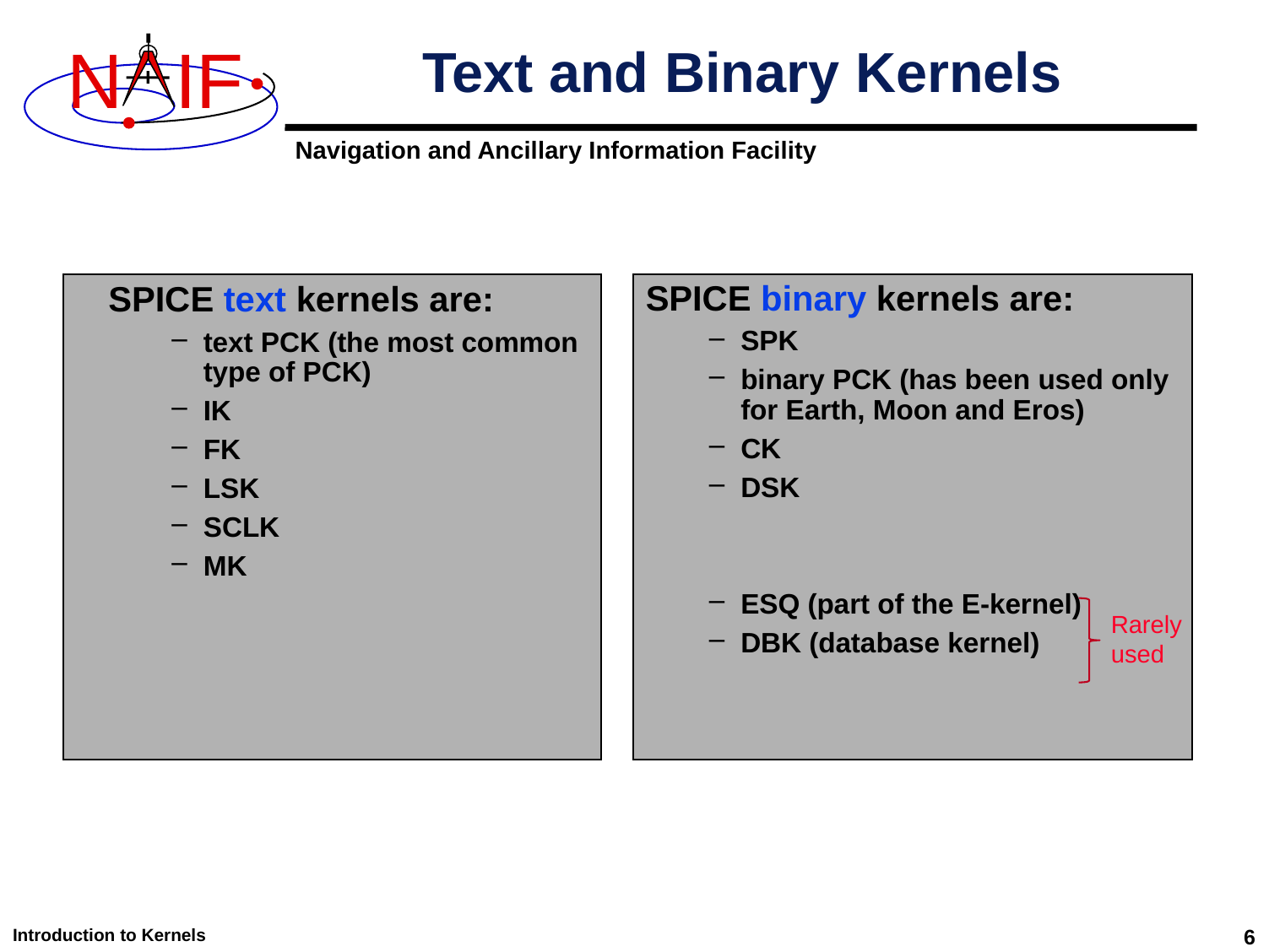

Text and Binary Kernels

SPICE binary kernels are:
SPK
binary PCK (has been used only for Earth, Moon and Eros)
CK
DSK

ESQ (part of the E-kernel)
DBK (database kernel)

SPICE text kernels are:
text PCK (the most common type of PCK)
IK
FK
LSK
SCLK
MK

Rarely
used
Introduction to Kernels
6